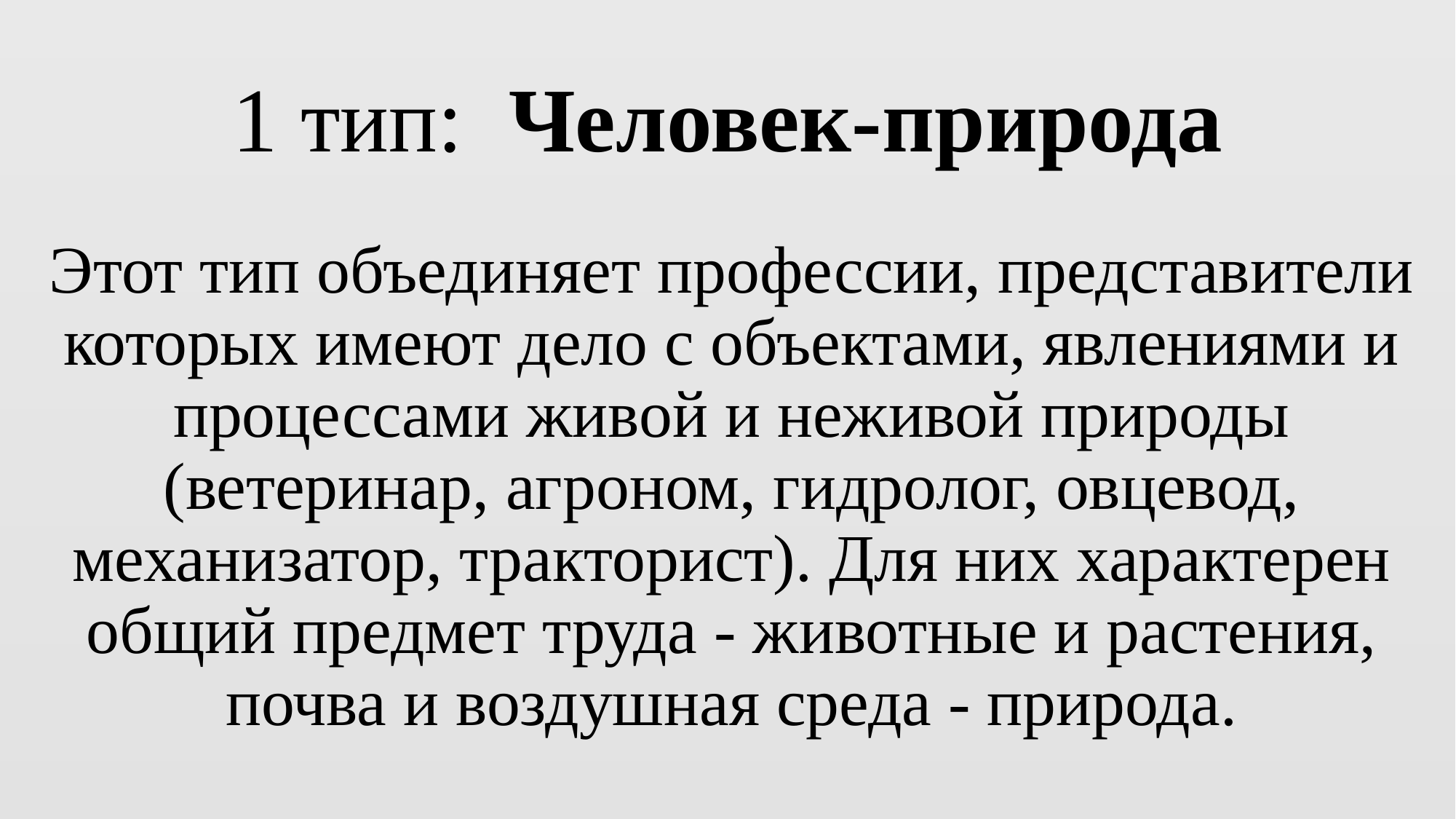

# 1 тип:  Человек-природа

Этот тип объединяет профессии, представители которых имеют дело с объектами, явлениями и процессами живой и неживой природы (ветеринар, агроном, гидролог, овцевод, механизатор, тракторист). Для них характерен общий предмет труда - животные и растения, почва и воздушная среда - природа.